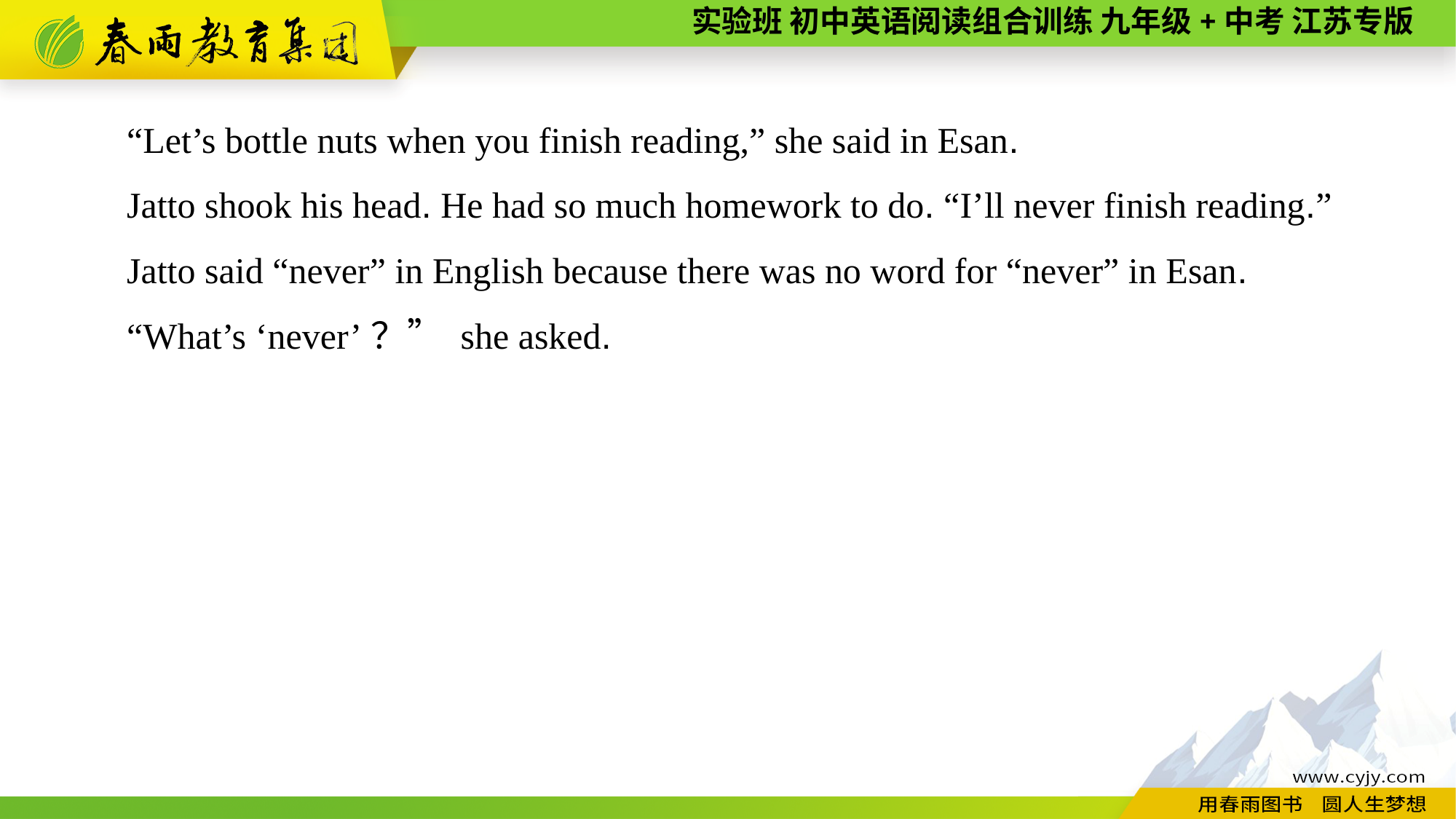

“Let’s bottle nuts when you finish reading,” she said in Esan.
Jatto shook his head. He had so much homework to do. “I’ll never finish reading.”
Jatto said “never” in English because there was no word for “never” in Esan.
“What’s ‘never’？” she asked.